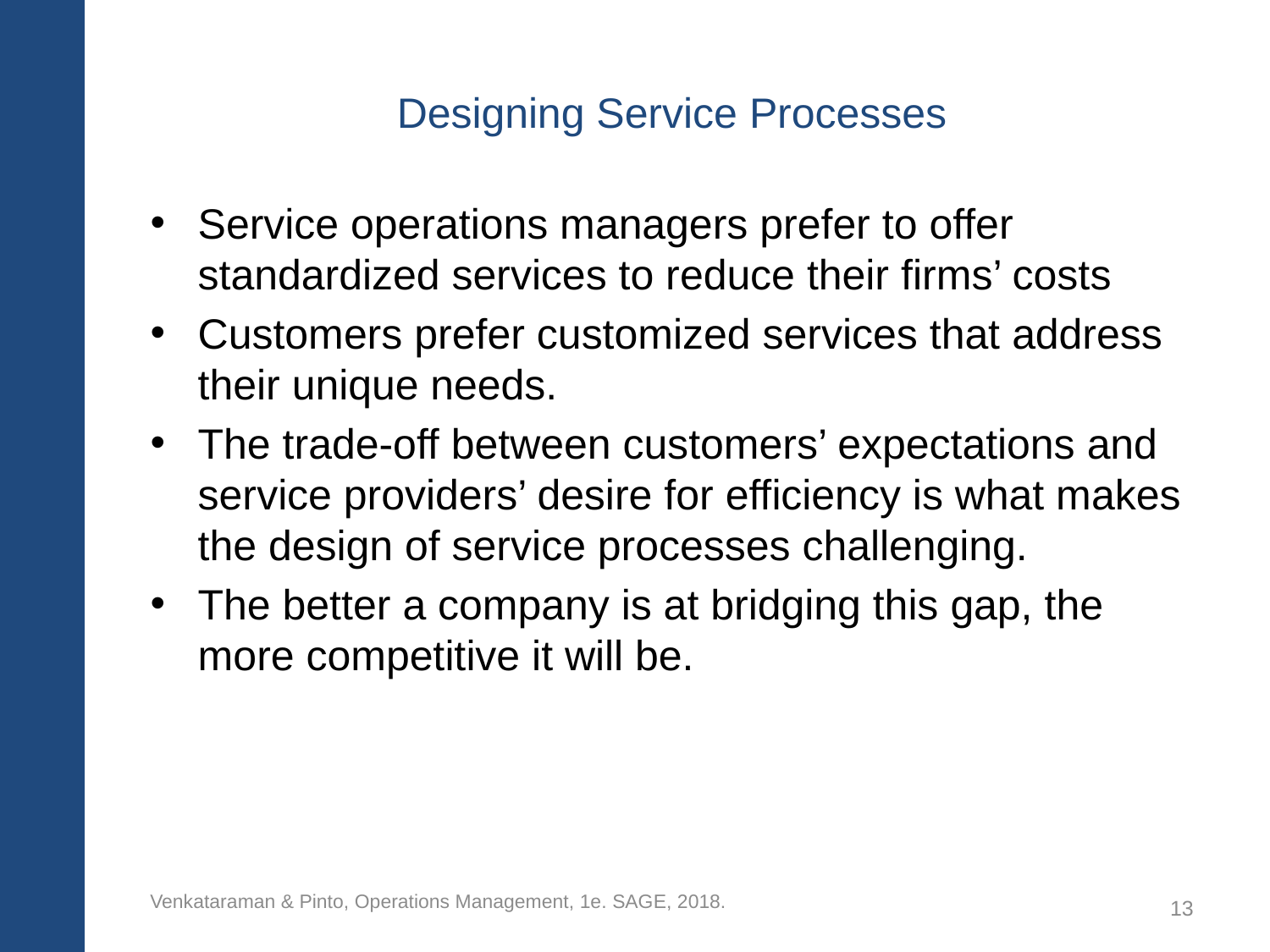

# Designing Service Processes
Service operations managers prefer to offer standardized services to reduce their firms’ costs
Customers prefer customized services that address their unique needs.
The trade-off between customers’ expectations and service providers’ desire for efficiency is what makes the design of service processes challenging.
The better a company is at bridging this gap, the more competitive it will be.
Venkataraman & Pinto, Operations Management, 1e. SAGE, 2018.
13